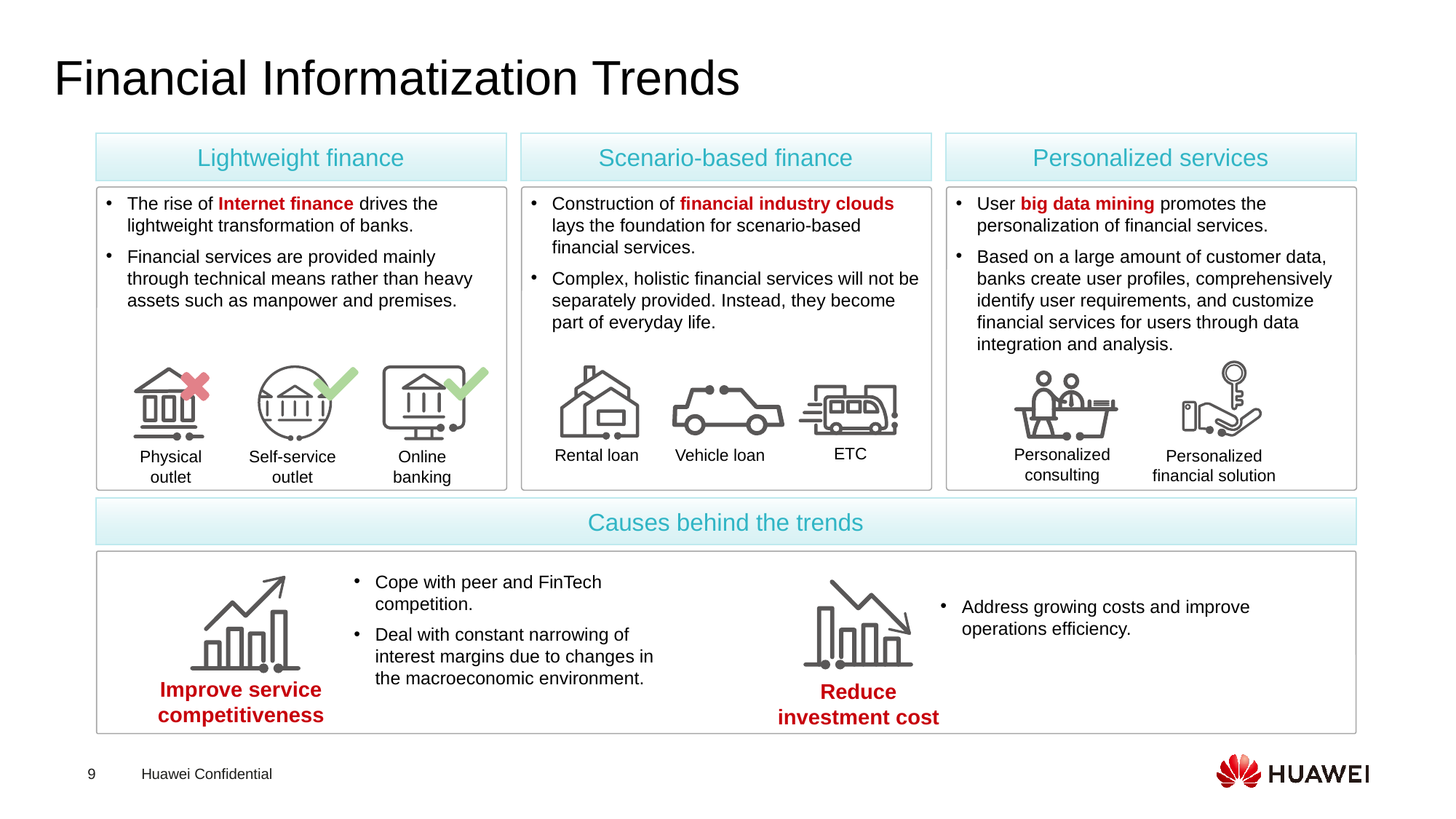

# Financial Informatization Trends
Lightweight finance
Scenario-based finance
Personalized services
The rise of Internet finance drives the lightweight transformation of banks.
Financial services are provided mainly through technical means rather than heavy assets such as manpower and premises.
Construction of financial industry clouds lays the foundation for scenario-based financial services.
Complex, holistic financial services will not be separately provided. Instead, they become part of everyday life.

User big data mining promotes the personalization of financial services.
Based on a large amount of customer data, banks create user profiles, comprehensively identify user requirements, and customize financial services for users through data integration and analysis.

ETC
Personalized consulting
Rental loan
Vehicle loan
Personalized financial solution
Physical outlet
Self-service outlet
Online banking
Causes behind the trends

Cope with peer and FinTech competition.
Deal with constant narrowing of interest margins due to changes in the macroeconomic environment.

Address growing costs and improve operations efficiency.
Improve service competitiveness
Reduce investment cost